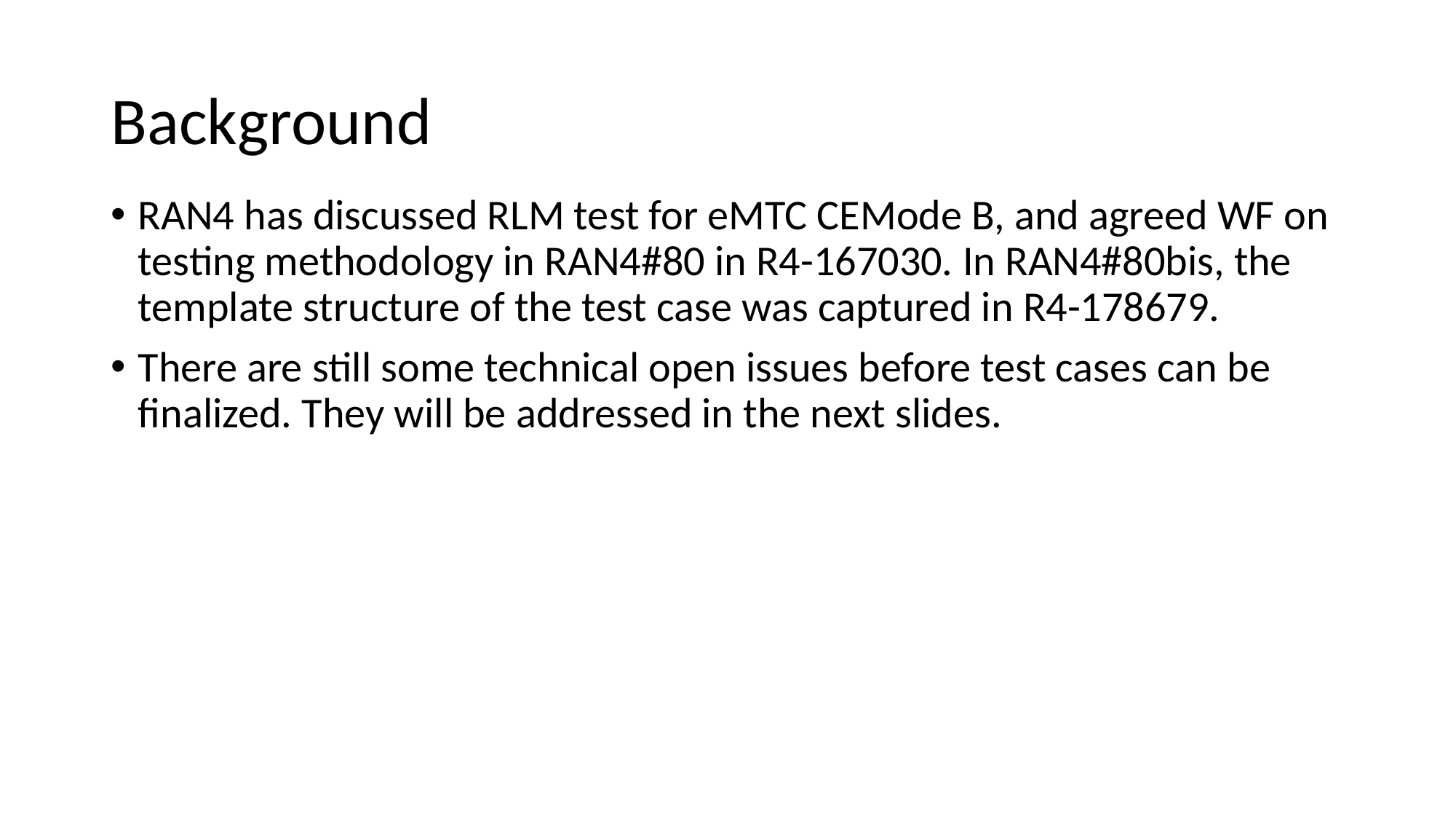

# Background
RAN4 has discussed RLM test for eMTC CEMode B, and agreed WF on testing methodology in RAN4#80 in R4-167030. In RAN4#80bis, the template structure of the test case was captured in R4-178679.
There are still some technical open issues before test cases can be finalized. They will be addressed in the next slides.